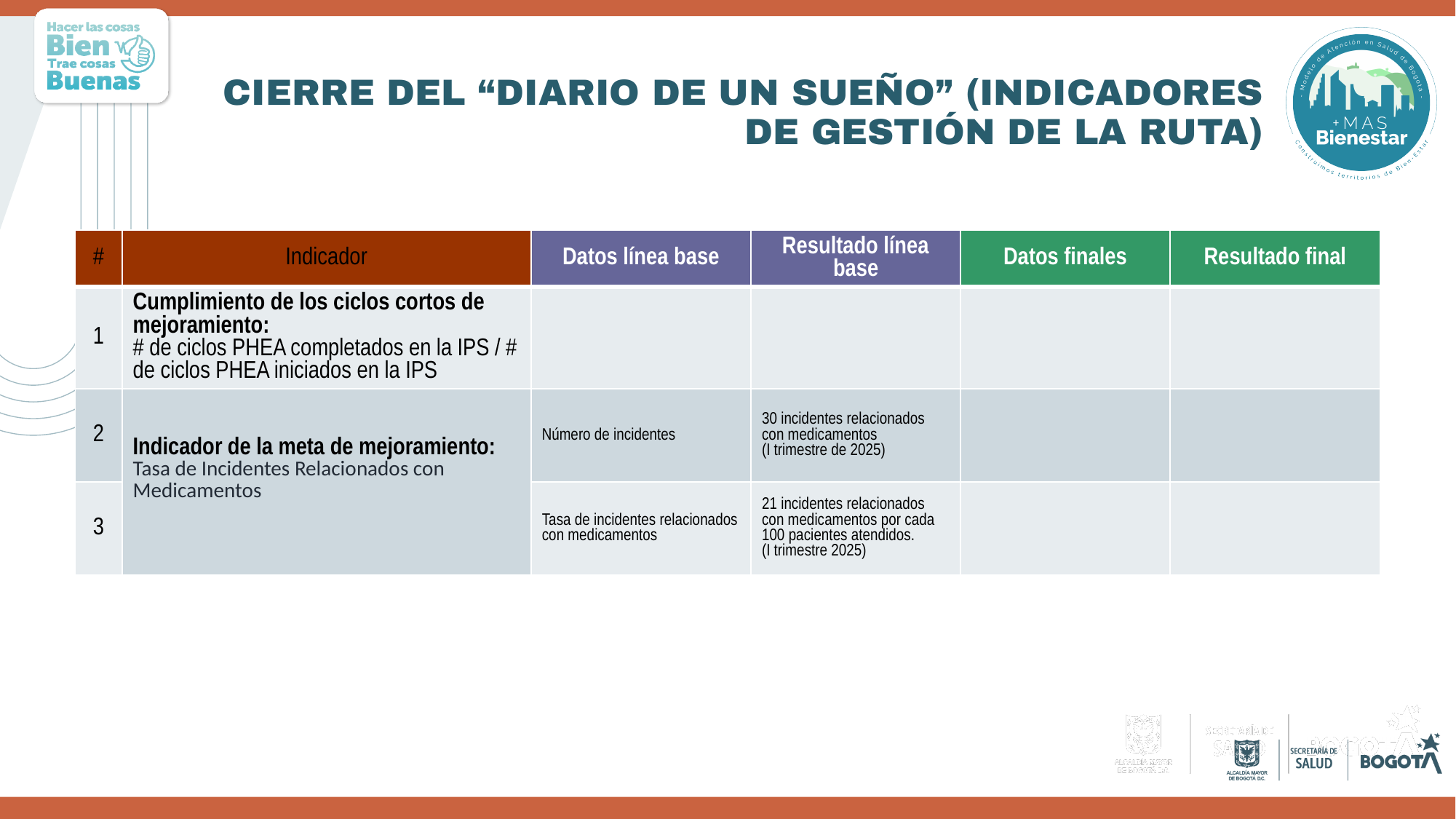

# CIERRE DEL “DIARIO DE UN SUEÑO” (INDICADORES DE GESTIÓN DE LA RUTA)
| # | Indicador | Datos línea base | Resultado línea base | Datos finales | Resultado final |
| --- | --- | --- | --- | --- | --- |
| 1 | Cumplimiento de los ciclos cortos de mejoramiento: # de ciclos PHEA completados en la IPS / # de ciclos PHEA iniciados en la IPS |  |  |  |  |
| 2 | Indicador de la meta de mejoramiento: Tasa de Incidentes Relacionados con Medicamentos | Número de incidentes | 30 incidentes relacionados con medicamentos (I trimestre de 2025) |  |  |
| 3 |  | Tasa de incidentes relacionados con medicamentos | 21 incidentes relacionados con medicamentos por cada 100 pacientes atendidos. (I trimestre 2025) |  |  |